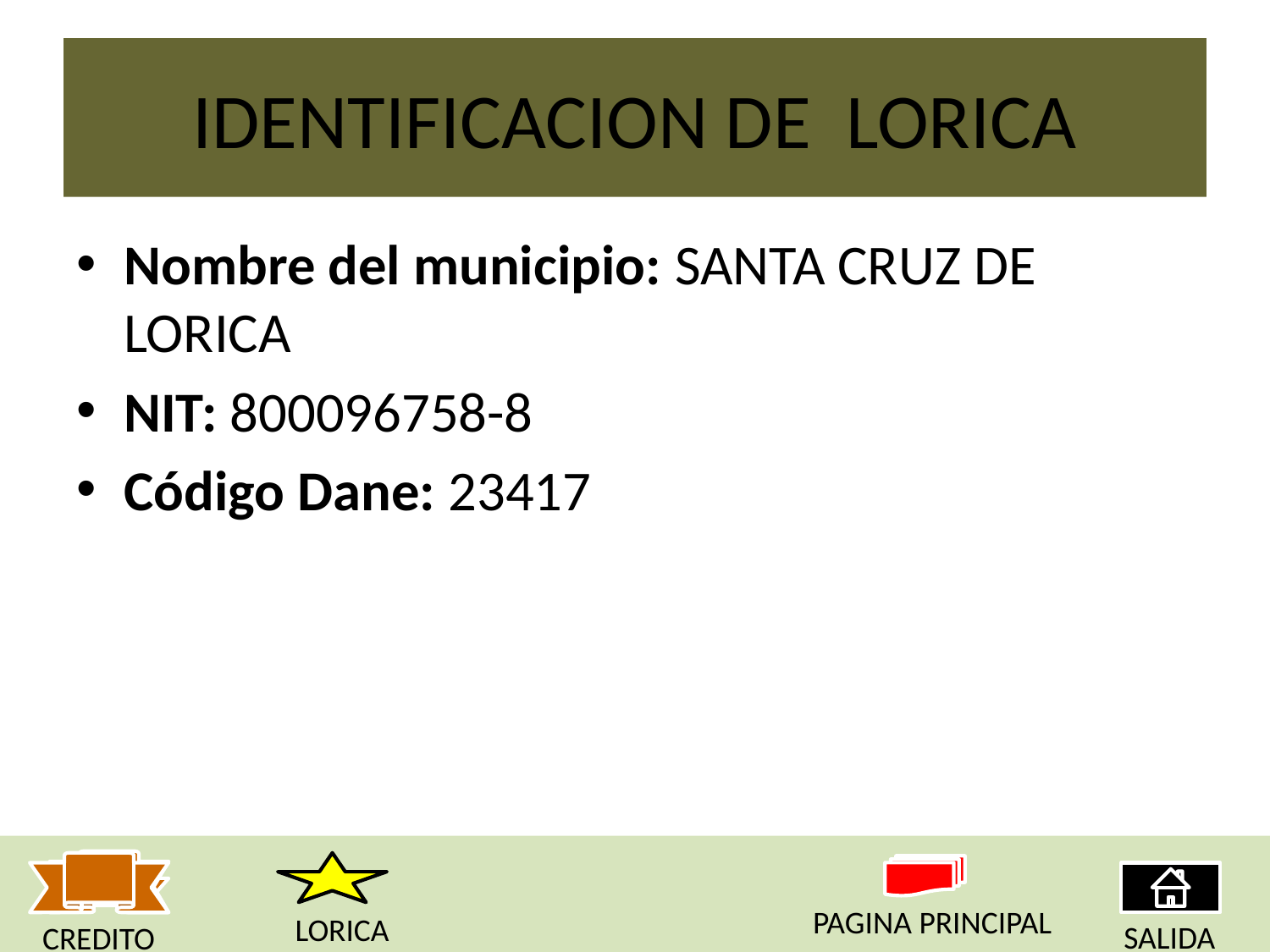

# IDENTIFICACION DE  LORICA
Nombre del municipio: SANTA CRUZ DE LORICA
NIT: 800096758-8
Código Dane: 23417

PAGINA PRINCIPAL
LORICA
SALIDA
CREDITO